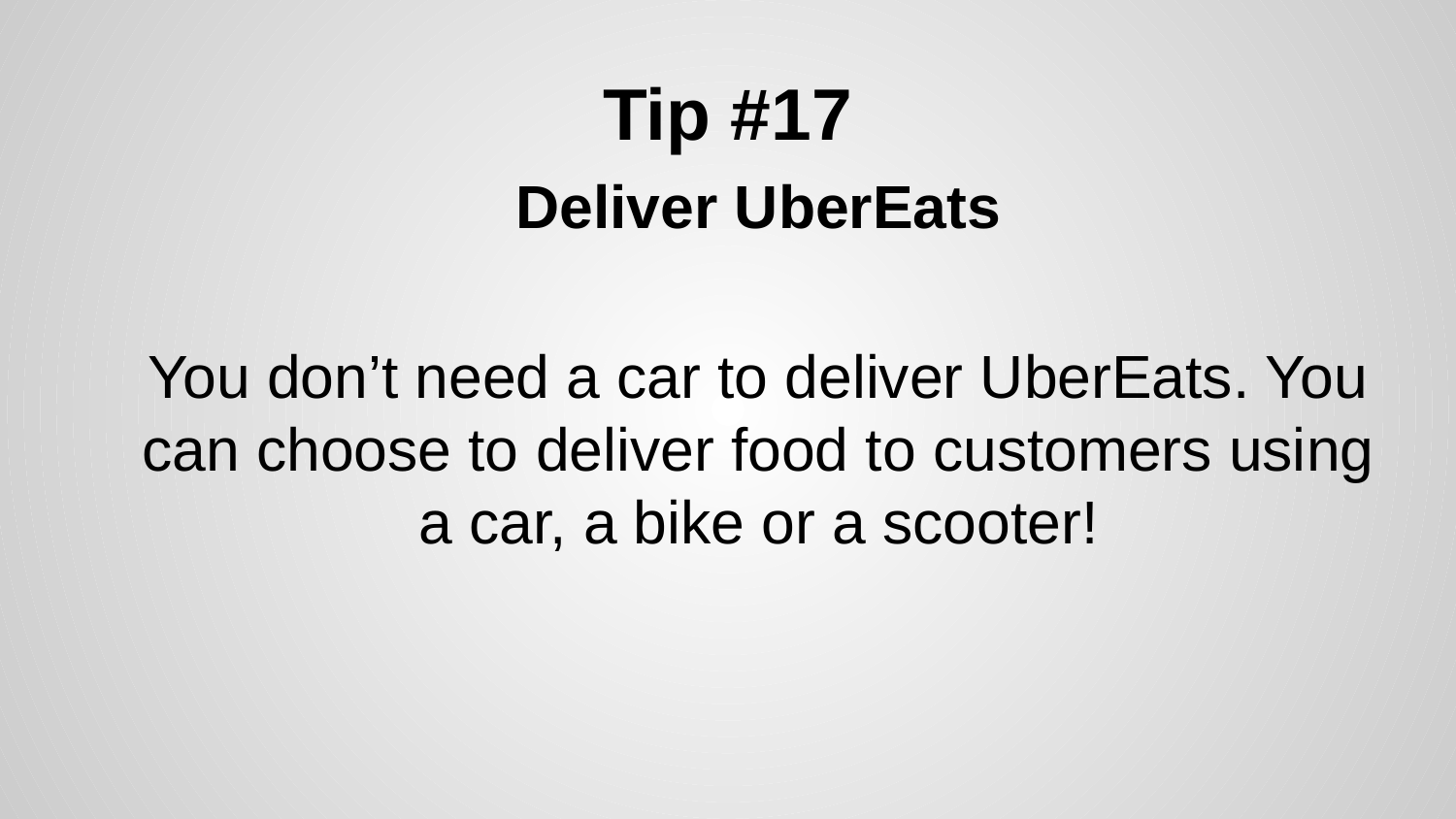

# Tip #17

Deliver UberEats

You don’t need a car to deliver UberEats. You can choose to deliver food to customers using a car, a bike or a scooter!